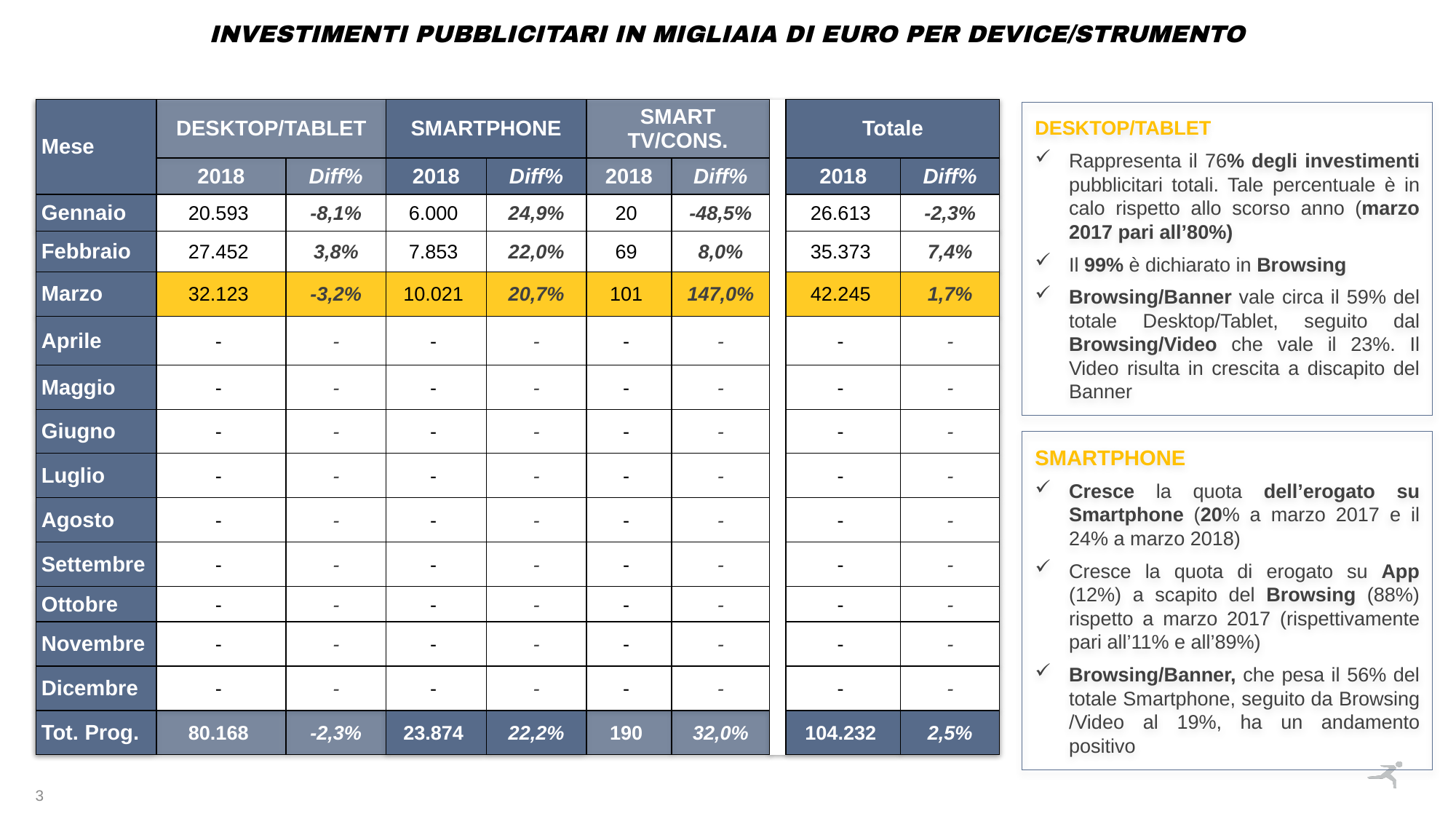

INVESTIMENTI PUBBLICITARI in migliaia di euro per DEVICE/STRUMENTO
| Mese | DESKTOP/TABLET |  | SMARTPHONE |  | SMART TV/CONS. |  |  | Totale |  |
| --- | --- | --- | --- | --- | --- | --- | --- | --- | --- |
|  | 2018 | Diff% | 2018 | Diff% | 2018 | Diff% |  | 2018 | Diff% |
| Gennaio | 20.593 | -8,1% | 6.000 | 24,9% | 20 | -48,5% |  | 26.613 | -2,3% |
| Febbraio | 27.452 | 3,8% | 7.853 | 22,0% | 69 | 8,0% |  | 35.373 | 7,4% |
| Marzo | 32.123 | -3,2% | 10.021 | 20,7% | 101 | 147,0% |  | 42.245 | 1,7% |
| Aprile | - | - | - | - | - | - |  | - | - |
| Maggio | - | - | - | - | - | - |  | - | - |
| Giugno | - | - | - | - | - | - |  | - | - |
| Luglio | - | - | - | - | - | - |  | - | - |
| Agosto | - | - | - | - | - | - |  | - | - |
| Settembre | - | - | - | - | - | - |  | - | - |
| Ottobre | - | - | - | - | - | - |  | - | - |
| Novembre | - | - | - | - | - | - |  | - | - |
| Dicembre | - | - | - | - | - | - |  | - | - |
| Tot. Prog. | 80.168 | -2,3% | 23.874 | 22,2% | 190 | 32,0% |  | 104.232 | 2,5% |
DESKTOP/TABLET

Rappresenta il 76% degli investimenti pubblicitari totali. Tale percentuale è in calo rispetto allo scorso anno (marzo 2017 pari all’80%)

Il 99% è dichiarato in Browsing

Browsing/Banner vale circa il 59% del totale Desktop/Tablet, seguito dal Browsing/Video che vale il 23%. Il Video risulta in crescita a discapito del Banner
SMARTPHONE

Cresce la quota dell’erogato su Smartphone (20% a marzo 2017 e il 24% a marzo 2018)

Cresce la quota di erogato su App (12%) a scapito del Browsing (88%) rispetto a marzo 2017 (rispettivamente pari all’11% e all’89%)

Browsing/Banner, che pesa il 56% del totale Smartphone, seguito da Browsing /Video al 19%, ha un andamento positivo
3